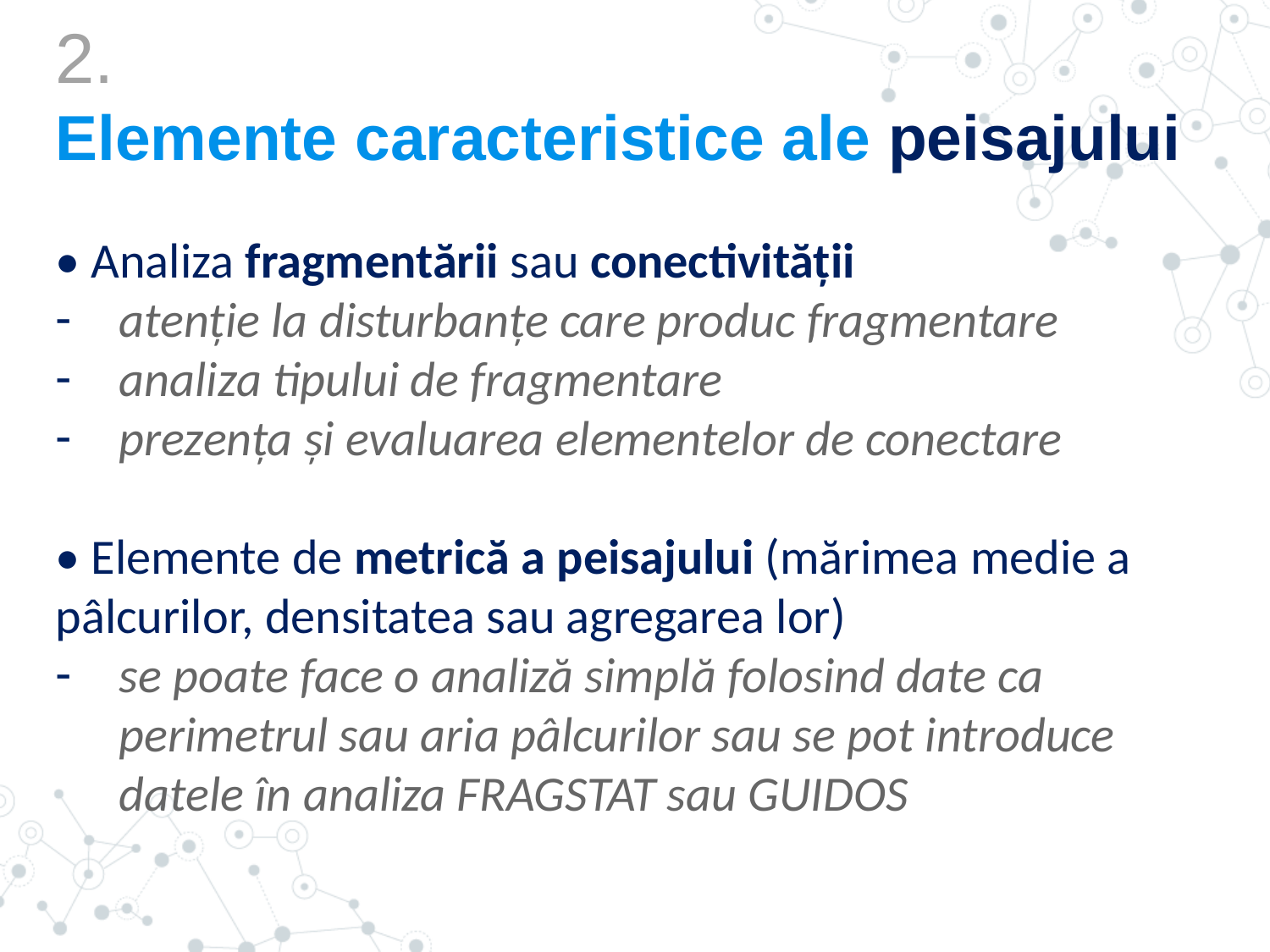

2.
Elemente caracteristice ale peisajului
• Analiza fragmentării sau conectivității
atenție la disturbanțe care produc fragmentare
analiza tipului de fragmentare
prezența și evaluarea elementelor de conectare

• Elemente de metrică a peisajului (mărimea medie a pâlcurilor, densitatea sau agregarea lor)
se poate face o analiză simplă folosind date ca perimetrul sau aria pâlcurilor sau se pot introduce datele în analiza FRAGSTAT sau GUIDOS